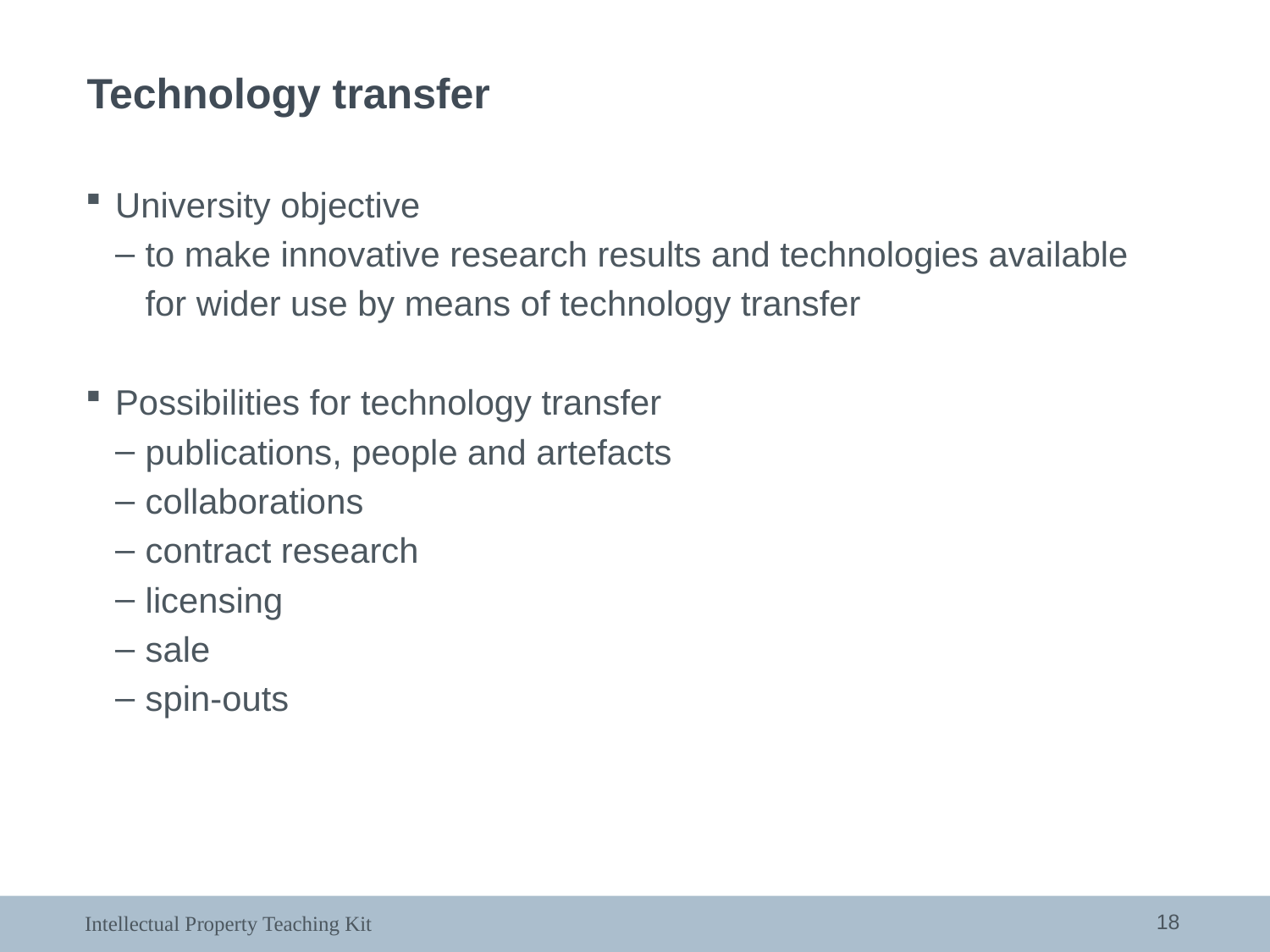

Technology transfer
University objective
to make innovative research results and technologies available for wider use by means of technology transfer

Possibilities for technology transfer
publications, people and artefacts
collaborations
contract research
licensing
sale
spin-outs

18
Intellectual Property Teaching Kit